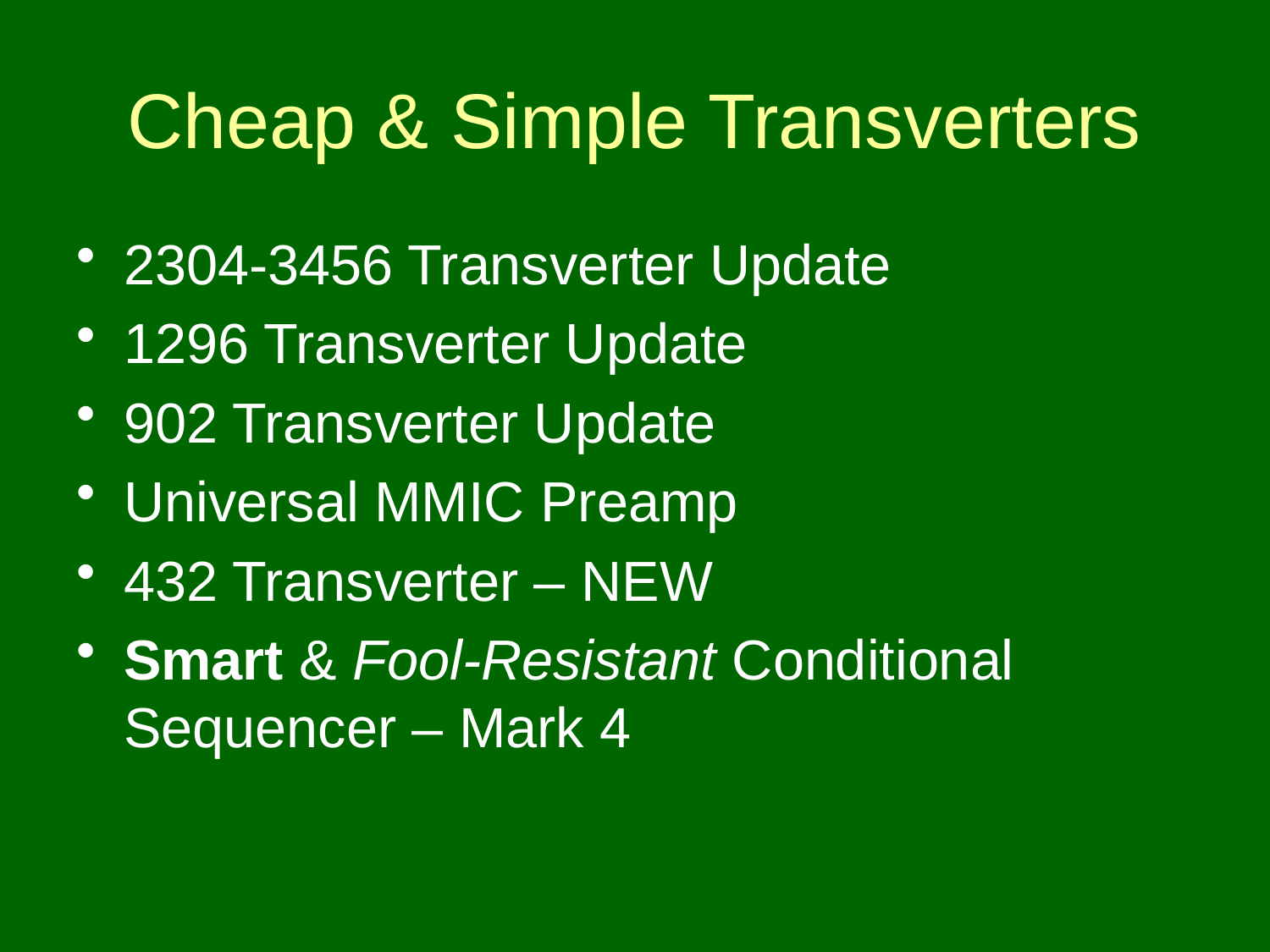

# Cheap & Simple Transverters
2304-3456 Transverter Update
1296 Transverter Update
902 Transverter Update
Universal MMIC Preamp
432 Transverter – NEW
Smart & Fool-Resistant Conditional Sequencer – Mark 4